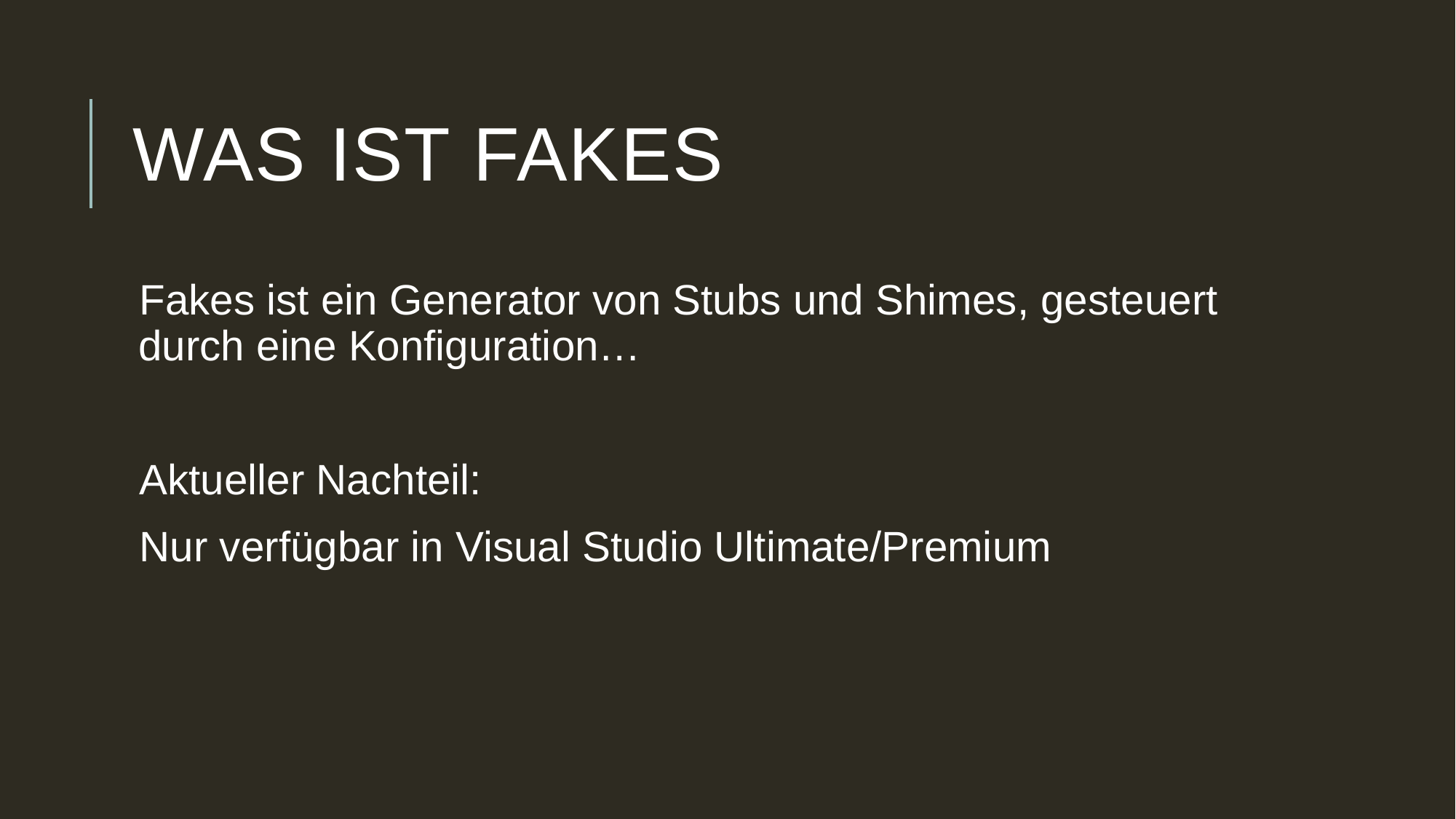

# Was ist fakes
Fakes ist ein Generator von Stubs und Shimes, gesteuert durch eine Konfiguration…

Aktueller Nachteil:
Nur verfügbar in Visual Studio Ultimate/Premium